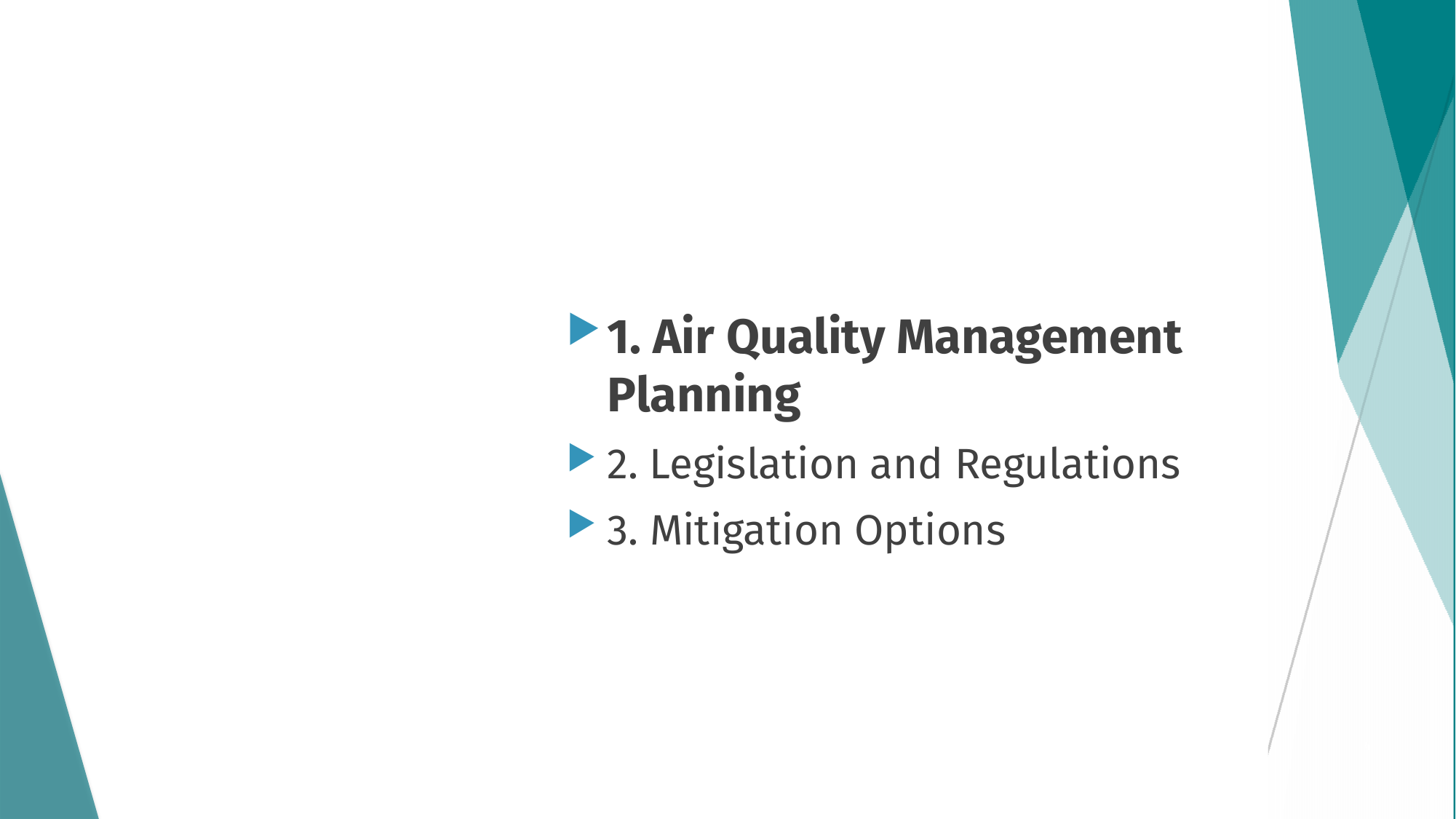

# Section 1: Air Quality Management Planning
1. Air Quality Management Planning
2. Legislation and Regulations
3. Mitigation Options
4